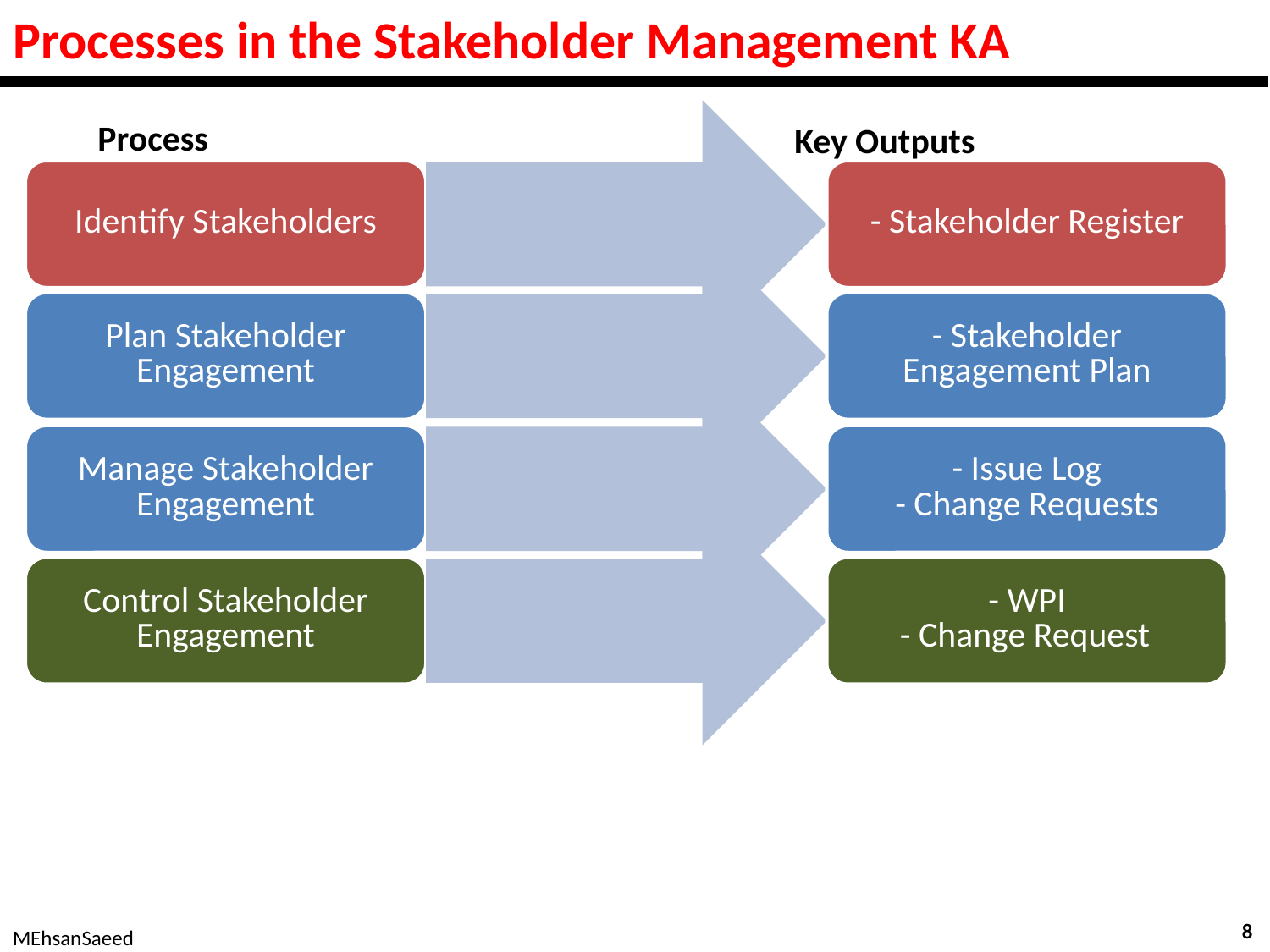

# Processes in the Stakeholder Management KA
Process
Key Outputs
Identify Stakeholders
- Stakeholder Register
Plan Stakeholder Engagement
- Stakeholder Engagement Plan
Manage Stakeholder Engagement
- Issue Log
- Change Requests
Control Stakeholder Engagement
- WPI
- Change Request
8
MEhsanSaeed